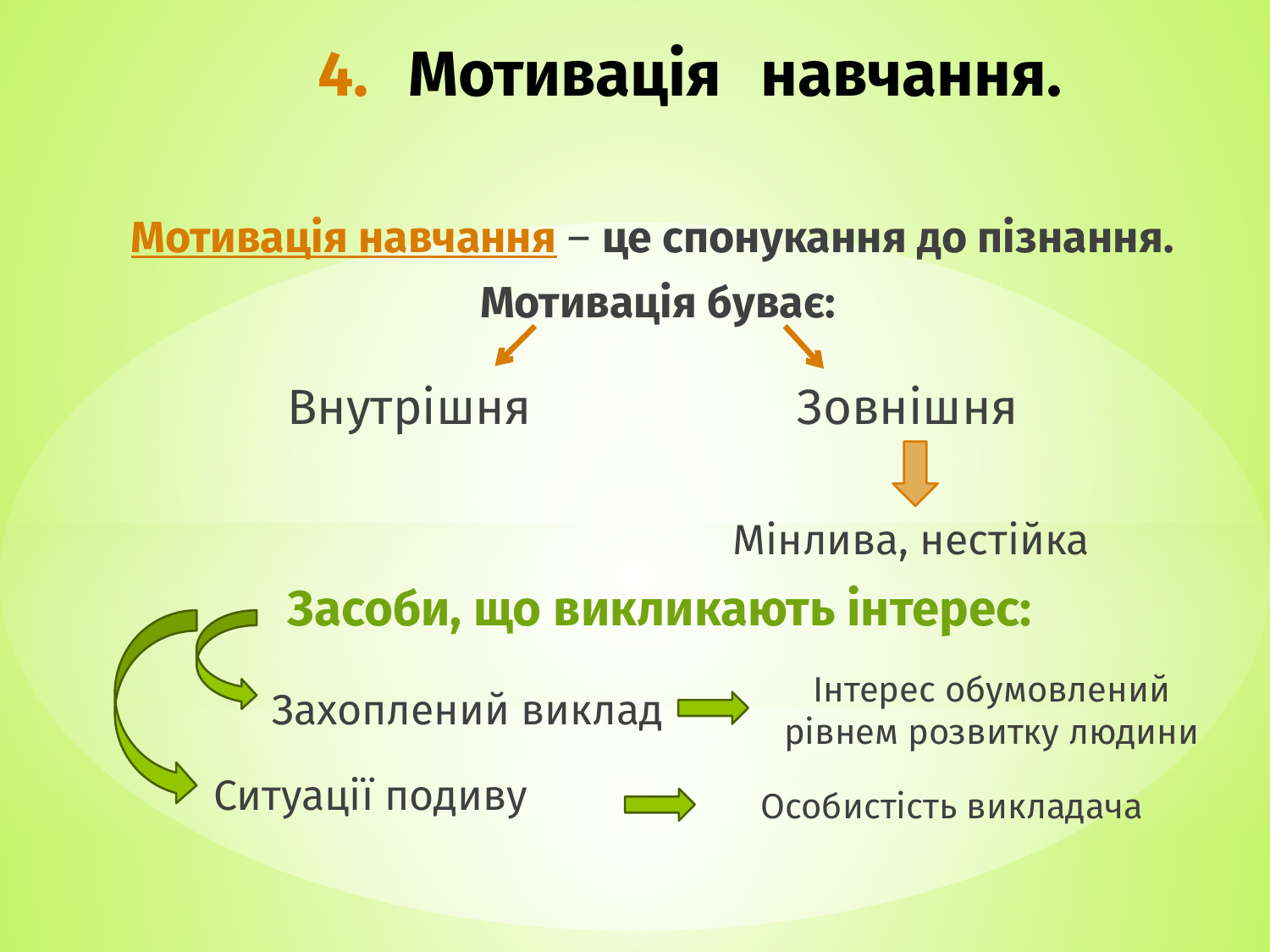

# 4. Мотивація навчання.

Мотивація навчання – це спонукання до пізнання.
Мотивація буває:
Внутрішня
Зовнішня

Мінлива, нестійка
Засоби, що викликають інтерес:

Інтерес обумовлений рівнем розвитку людини
Захоплений виклад

Ситуації подиву
Особистість викладача